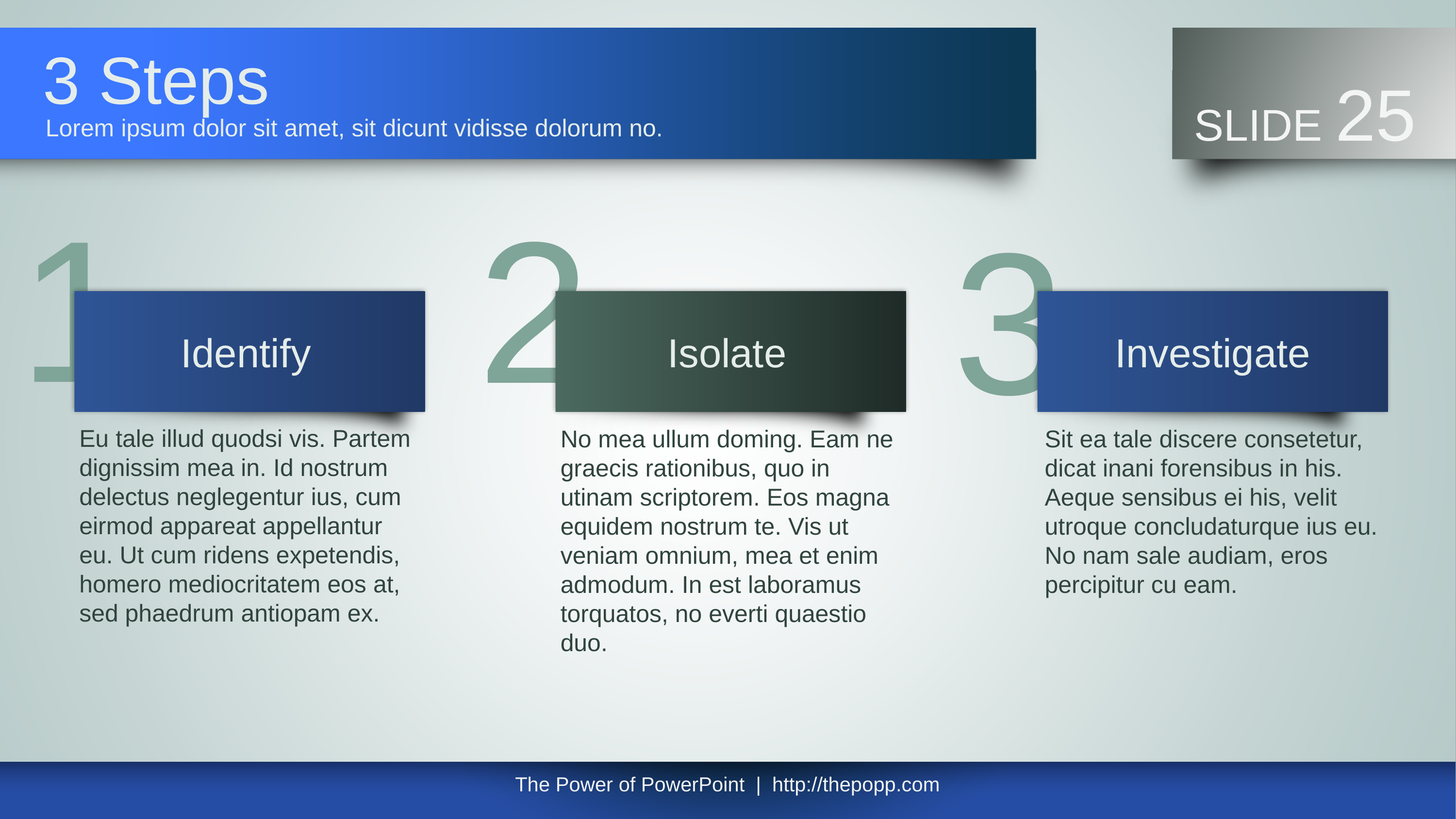

# 3 Steps
 SLIDE 25
Lorem ipsum dolor sit amet, sit dicunt vidisse dolorum no.

Identify
Isolate
Investigate
Eu tale illud quodsi vis. Partem dignissim mea in. Id nostrum delectus neglegentur ius, cum eirmod appareat appellantur eu. Ut cum ridens expetendis, homero mediocritatem eos at, sed phaedrum antiopam ex.

No mea ullum doming. Eam ne graecis rationibus, quo in utinam scriptorem. Eos magna equidem nostrum te. Vis ut veniam omnium, mea et enim admodum. In est laboramus torquatos, no everti quaestio duo.

Sit ea tale discere consetetur, dicat inani forensibus in his. Aeque sensibus ei his, velit utroque concludaturque ius eu. No nam sale audiam, eros percipitur cu eam.
The Power of PowerPoint  |  http://thepopp.com